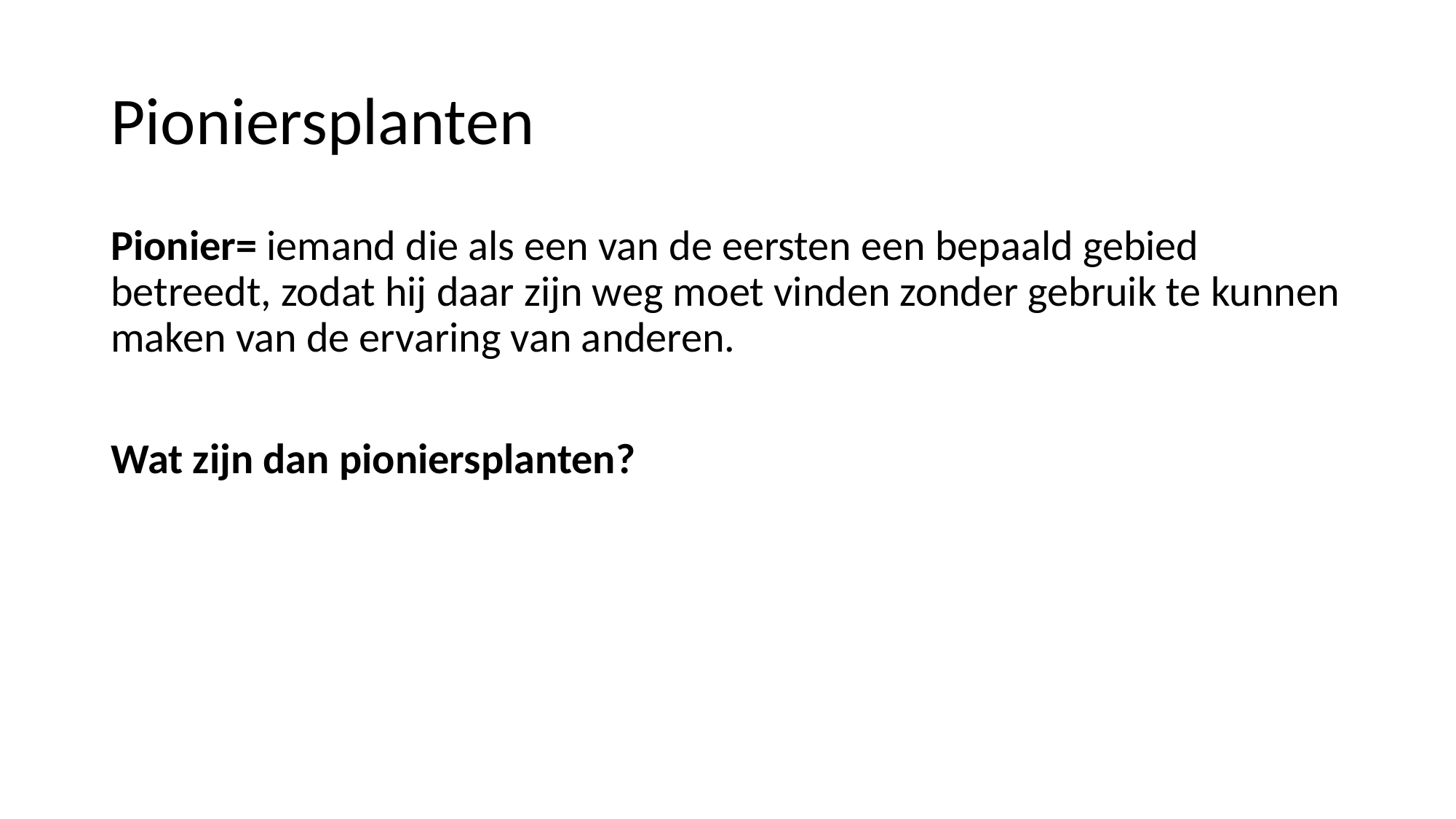

# Pioniersplanten
Pionier= iemand die als een van de eersten een bepaald gebied betreedt, zodat hij daar zijn weg moet vinden zonder gebruik te kunnen maken van de ervaring van anderen.

Wat zijn dan pioniersplanten?